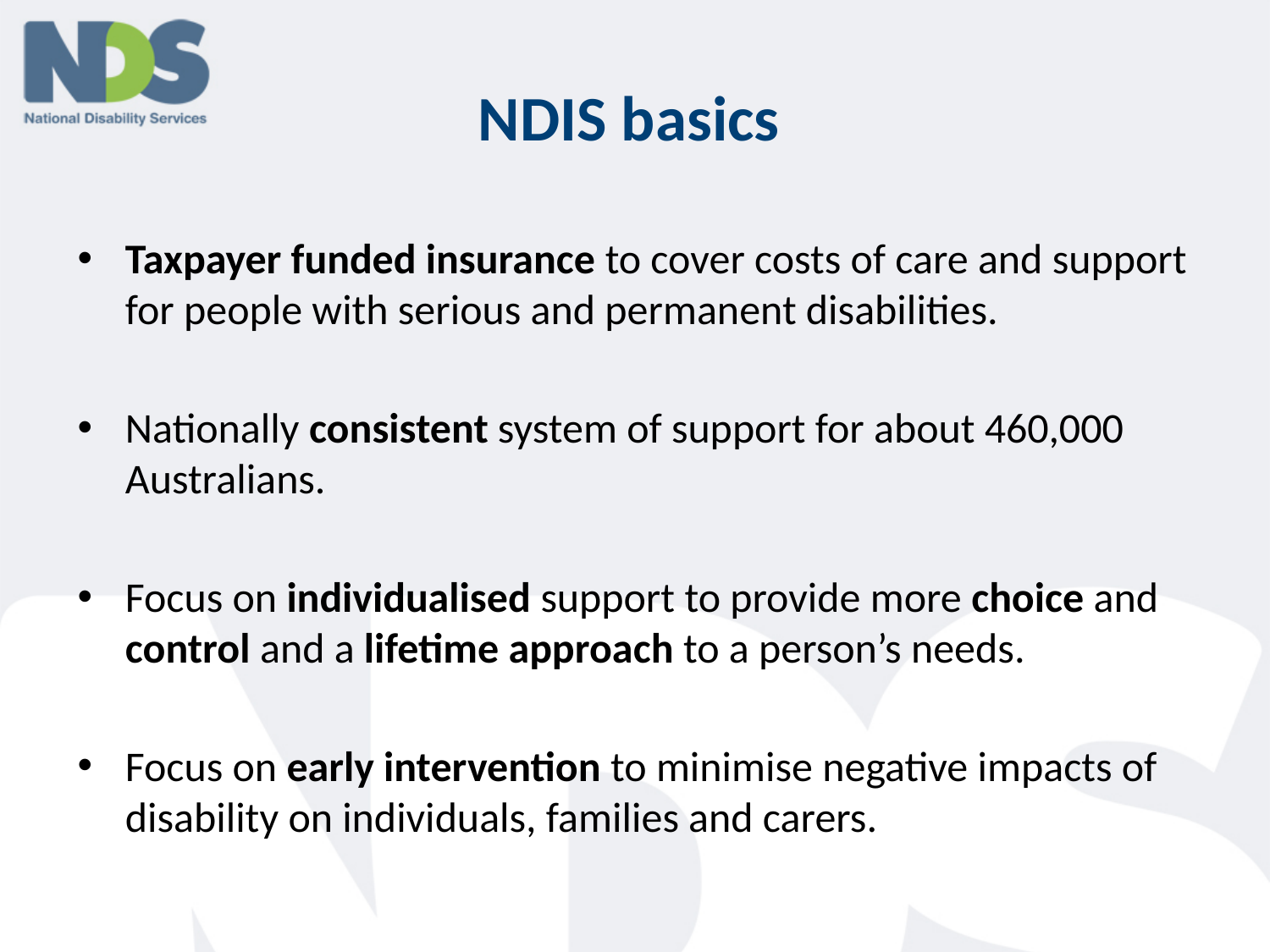

# NDIS basics

Taxpayer funded insurance to cover costs of care and support for people with serious and permanent disabilities.

Nationally consistent system of support for about 460,000 Australians.

Focus on individualised support to provide more choice and control and a lifetime approach to a person’s needs.

Focus on early intervention to minimise negative impacts of disability on individuals, families and carers.